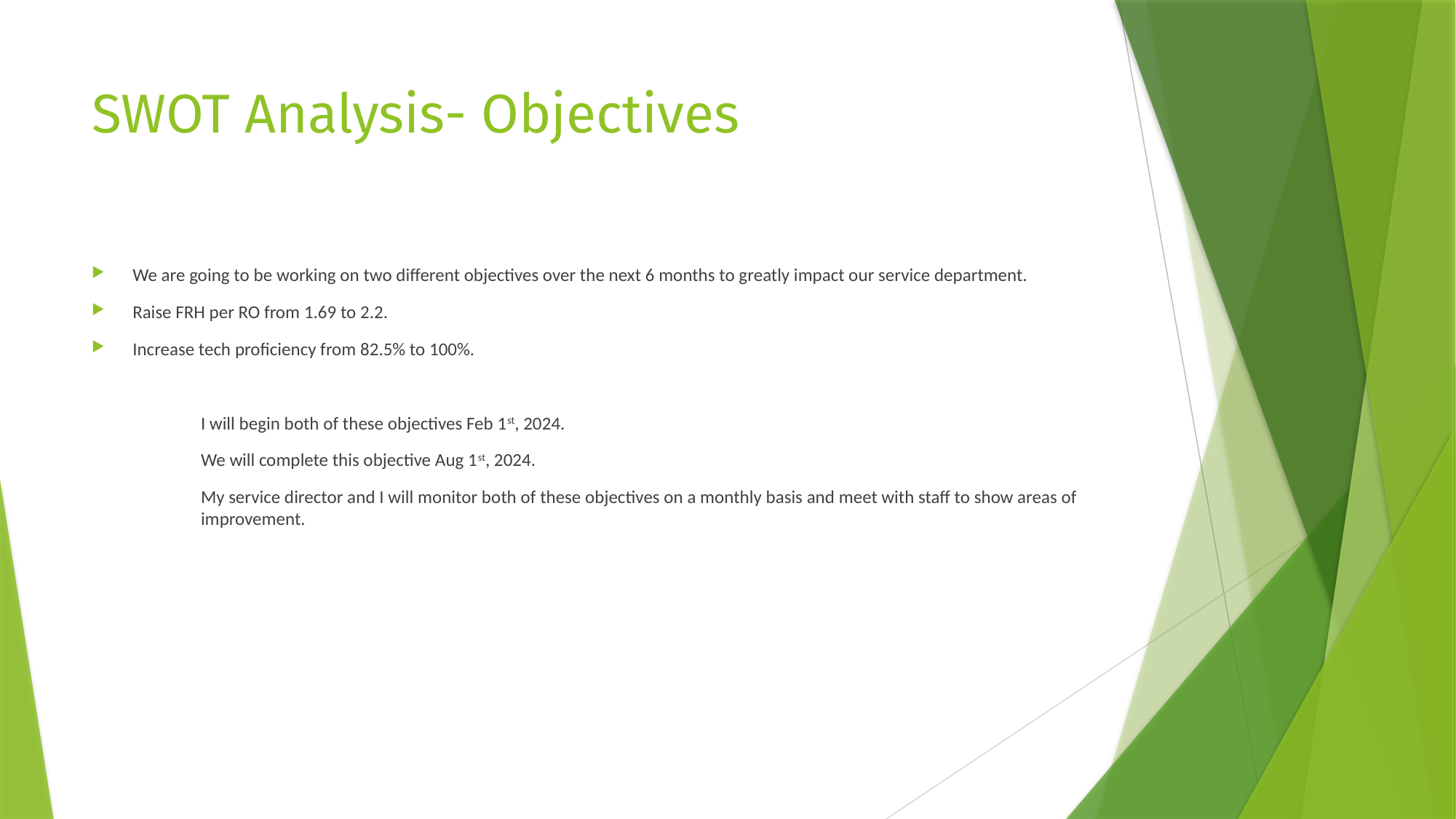

# SWOT Analysis- Objectives
We are going to be working on two different objectives over the next 6 months to greatly impact our service department.
Raise FRH per RO from 1.69 to 2.2.
Increase tech proficiency from 82.5% to 100%.

	I will begin both of these objectives Feb 1st, 2024.
	We will complete this objective Aug 1st, 2024.
	My service director and I will monitor both of these objectives on a monthly basis and meet with staff to show areas of 	improvement.